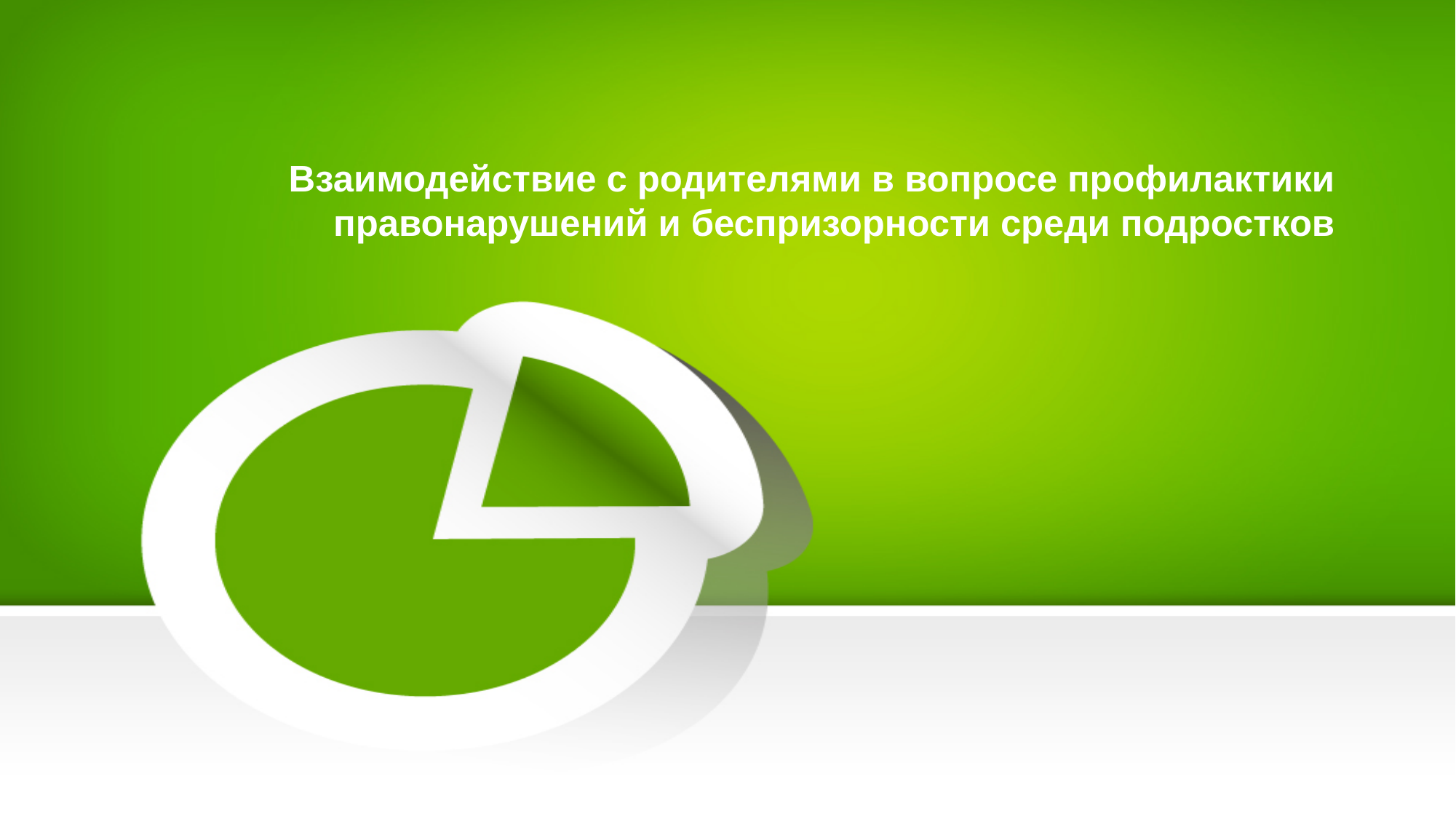

# Взаимодействие с родителями в вопросе профилактики правонарушений и беспризорности среди подростков